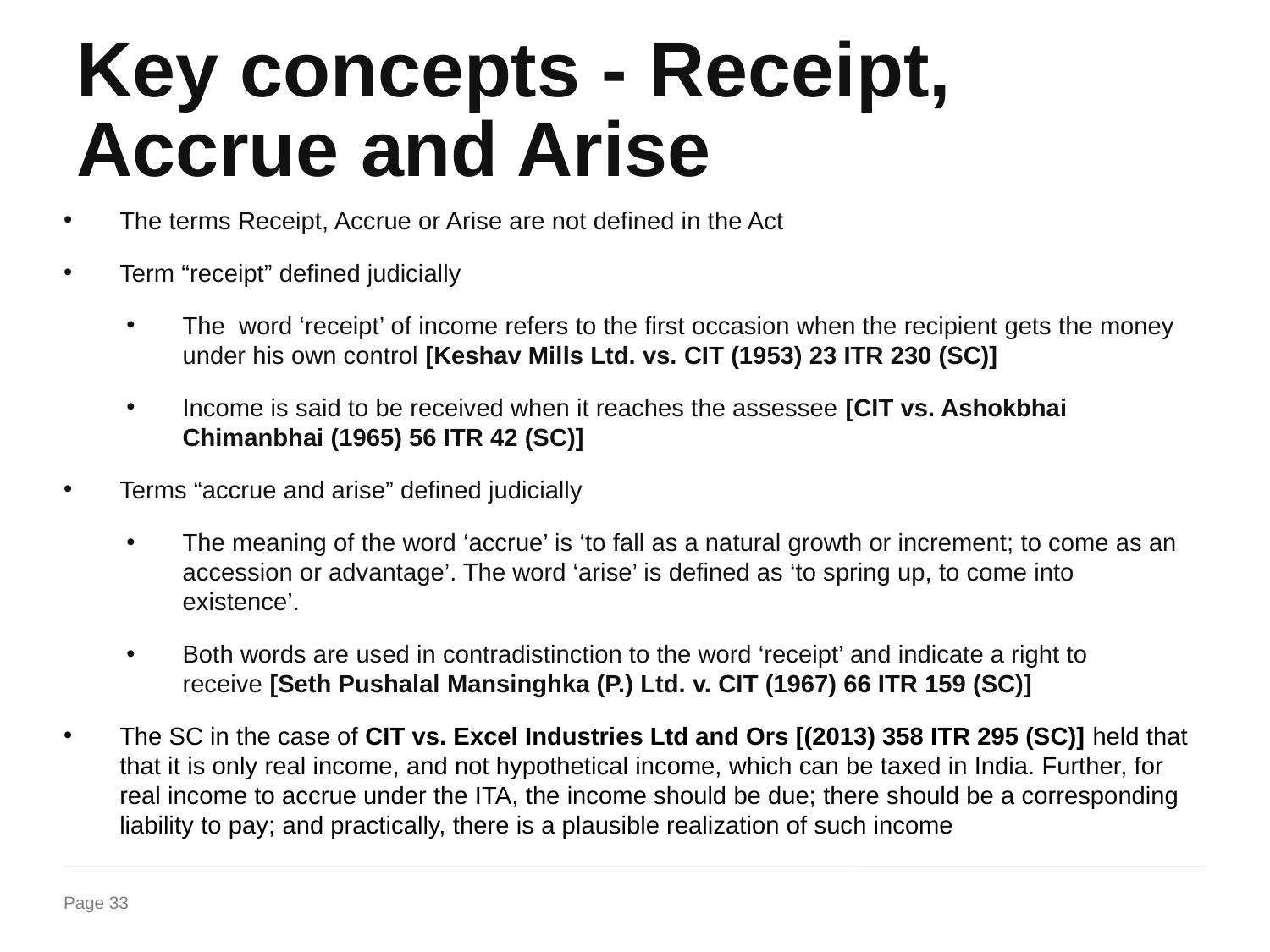

Key concepts - Receipt, Accrue and Arise
The terms Receipt, Accrue or Arise are not defined in the Act
Term “receipt” defined judicially
The  word ‘receipt’ of income refers to the first occasion when the recipient gets the money under his own control [Keshav Mills Ltd. vs. CIT (1953) 23 ITR 230 (SC)]
Income is said to be received when it reaches the assessee [CIT vs. Ashokbhai Chimanbhai (1965) 56 ITR 42 (SC)]
Terms “accrue and arise” defined judicially
The meaning of the word ‘accrue’ is ‘to fall as a natural growth or increment; to come as an accession or advantage’. The word ‘arise’ is defined as ‘to spring up, to come into existence’.
Both words are used in contradistinction to the word ‘receipt’ and indicate a right to receive [Seth Pushalal Mansinghka (P.) Ltd. v. CIT (1967) 66 ITR 159 (SC)]
The SC in the case of CIT vs. Excel Industries Ltd and Ors [(2013) 358 ITR 295 (SC)] held that that it is only real income, and not hypothetical income, which can be taxed in India. Further, for real income to accrue under the ITA, the income should be due; there should be a corresponding liability to pay; and practically, there is a plausible realization of such income